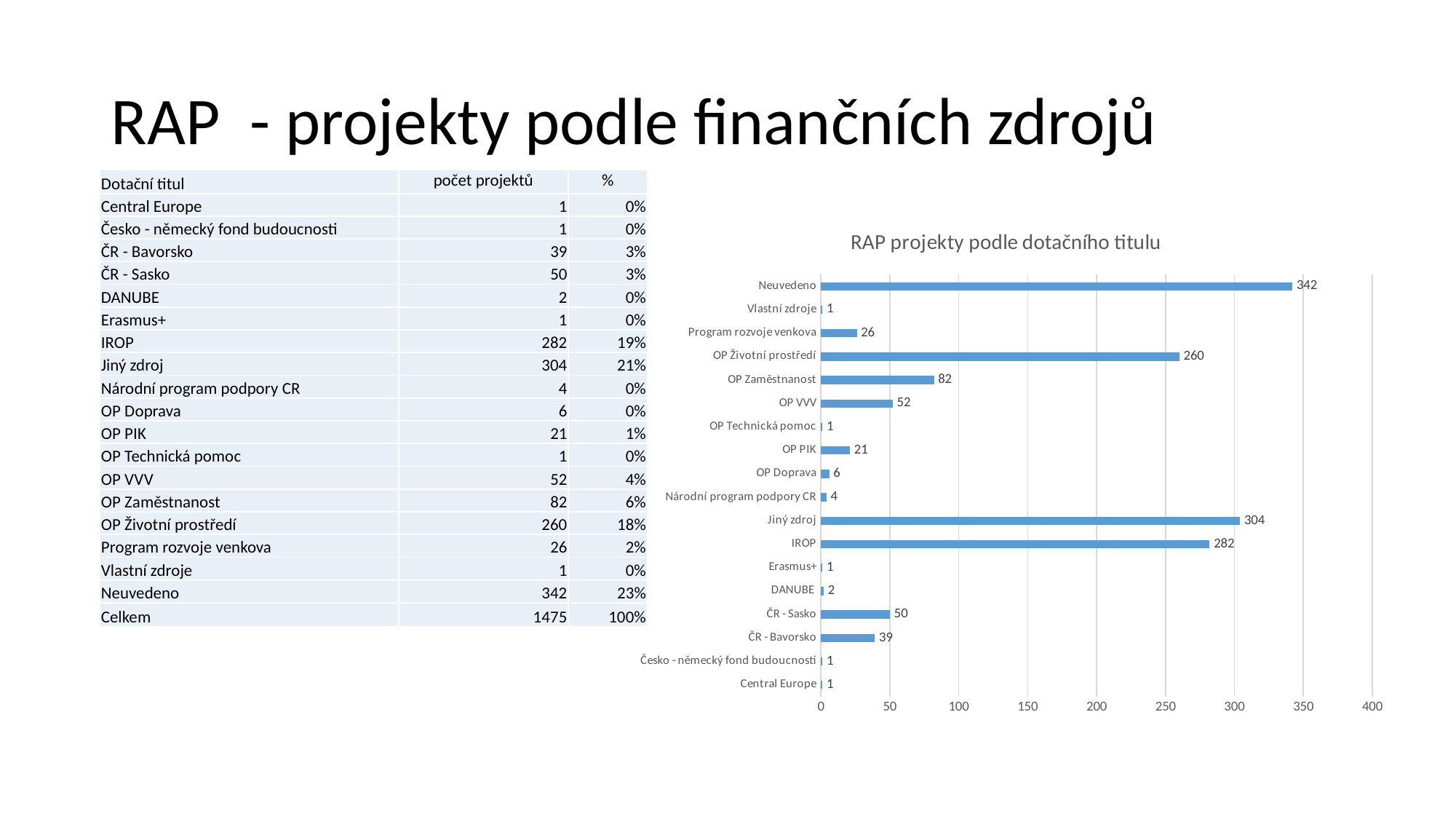

# RAP  - projekty podle finančních zdrojů
| Dotační titul | počet projektů | % |
| --- | --- | --- |
| Central Europe | 1 | 0% |
| Česko - německý fond budoucnosti | 1 | 0% |
| ČR - Bavorsko | 39 | 3% |
| ČR - Sasko | 50 | 3% |
| DANUBE | 2 | 0% |
| Erasmus+ | 1 | 0% |
| IROP | 282 | 19% |
| Jiný zdroj | 304 | 21% |
| Národní program podpory CR | 4 | 0% |
| OP Doprava | 6 | 0% |
| OP PIK | 21 | 1% |
| OP Technická pomoc | 1 | 0% |
| OP VVV | 52 | 4% |
| OP Zaměstnanost | 82 | 6% |
| OP Životní prostředí | 260 | 18% |
| Program rozvoje venkova | 26 | 2% |
| Vlastní zdroje | 1 | 0% |
| Neuvedeno | 342 | 23% |
| Celkem | 1475 | 100% |

### Chart: RAP projekty podle dotačního titulu

| Category |  |
|---|---|
| Central Europe | 1.0 |
| Česko - německý fond budoucnosti | 1.0 |
| ČR - Bavorsko | 39.0 |
| ČR - Sasko | 50.0 |
| DANUBE  | 2.0 |
| Erasmus+ | 1.0 |
| IROP | 282.0 |
| Jiný zdroj | 304.0 |
| Národní program podpory CR | 4.0 |
| OP Doprava | 6.0 |
| OP PIK | 21.0 |
| OP Technická pomoc | 1.0 |
| OP VVV | 52.0 |
| OP Zaměstnanost | 82.0 |
| OP Životní prostředí | 260.0 |
| Program rozvoje venkova | 26.0 |
| Vlastní zdroje | 1.0 |
| Neuvedeno | 342.0 |